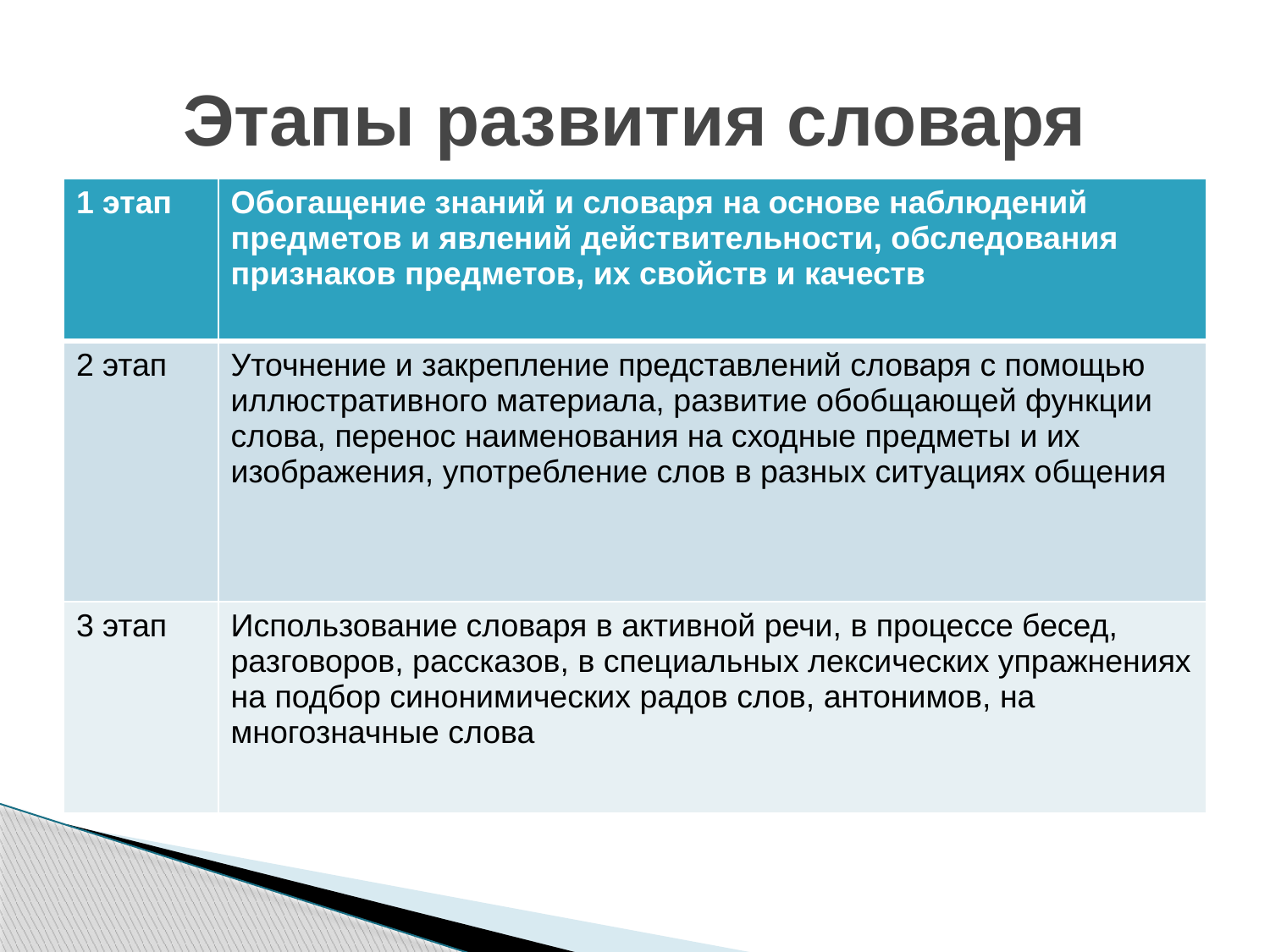

# Этапы развития словаря
| 1 этап | Обогащение знаний и словаря на основе наблюдений предметов и явлений действительности, обследования признаков предметов, их свойств и качеств |
| --- | --- |
| 2 этап | Уточнение и закрепление представлений словаря с помощью иллюстративного материала, развитие обобщающей функции слова, перенос наименования на сходные предметы и их изображения, употребление слов в разных ситуациях общения |
| 3 этап | Использование словаря в активной речи, в процессе бесед, разговоров, рассказов, в специальных лексических упражнениях на подбор синонимических радов слов, антонимов, на многозначные слова |